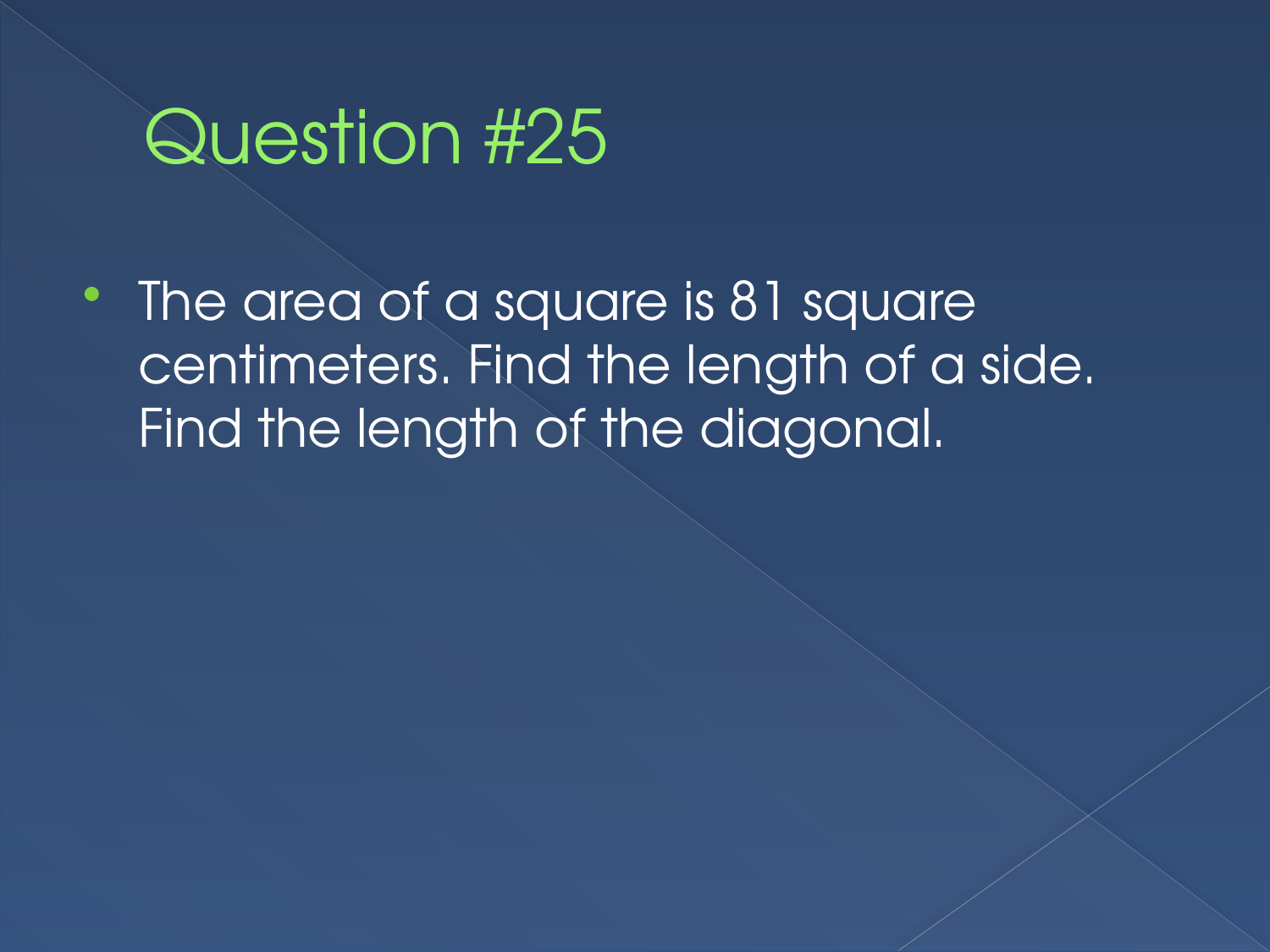

# Question #25
The area of a square is 81 square centimeters. Find the length of a side. Find the length of the diagonal.